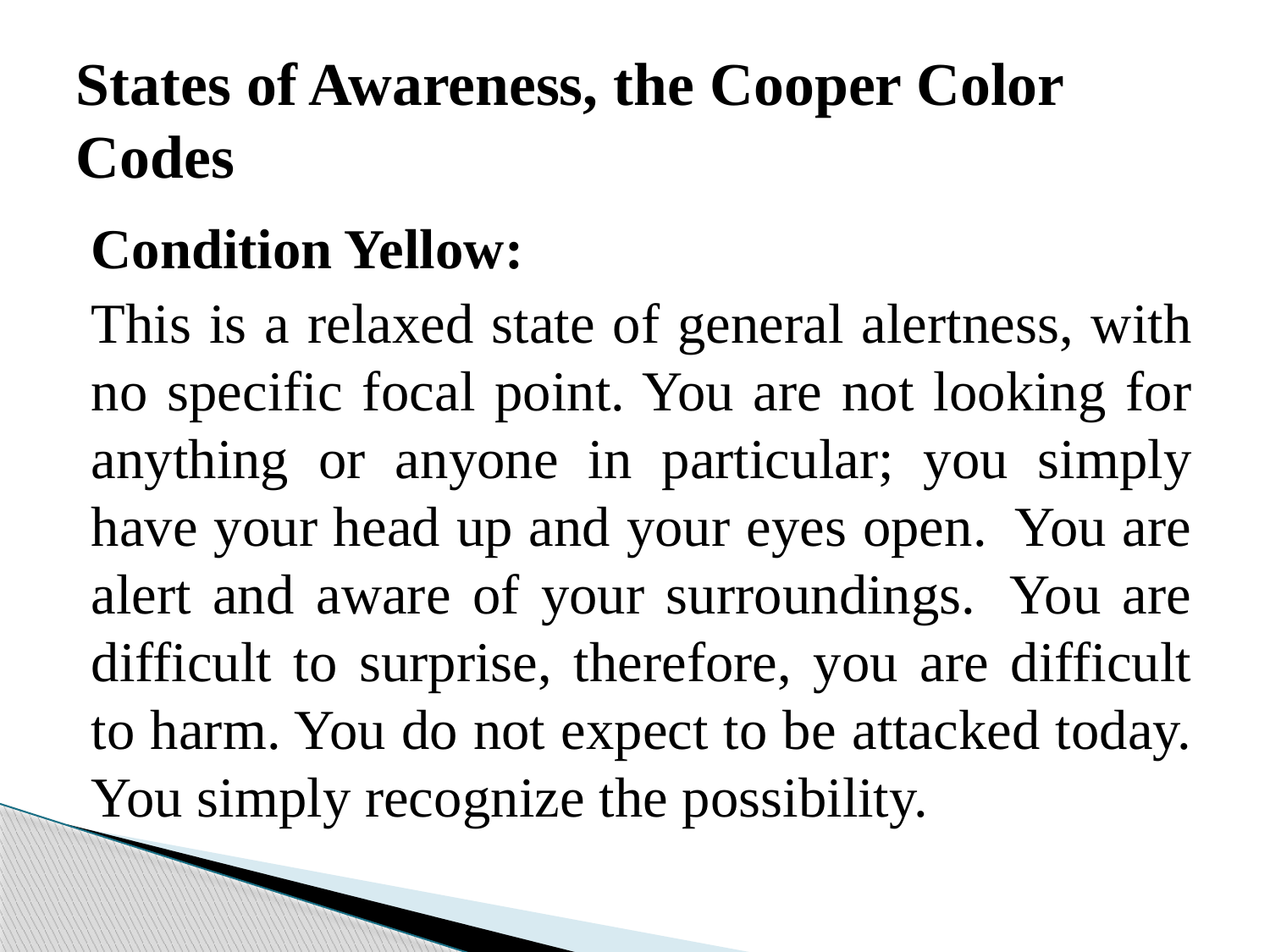

# States of Awareness, the Cooper Color Codes
Condition Yellow:
This is a relaxed state of general alertness, with no specific focal point. You are not looking for anything or anyone in particular; you simply have your head up and your eyes open.  You are alert and aware of your surroundings.  You are difficult to surprise, therefore, you are difficult to harm. You do not expect to be attacked today. You simply recognize the possibility.